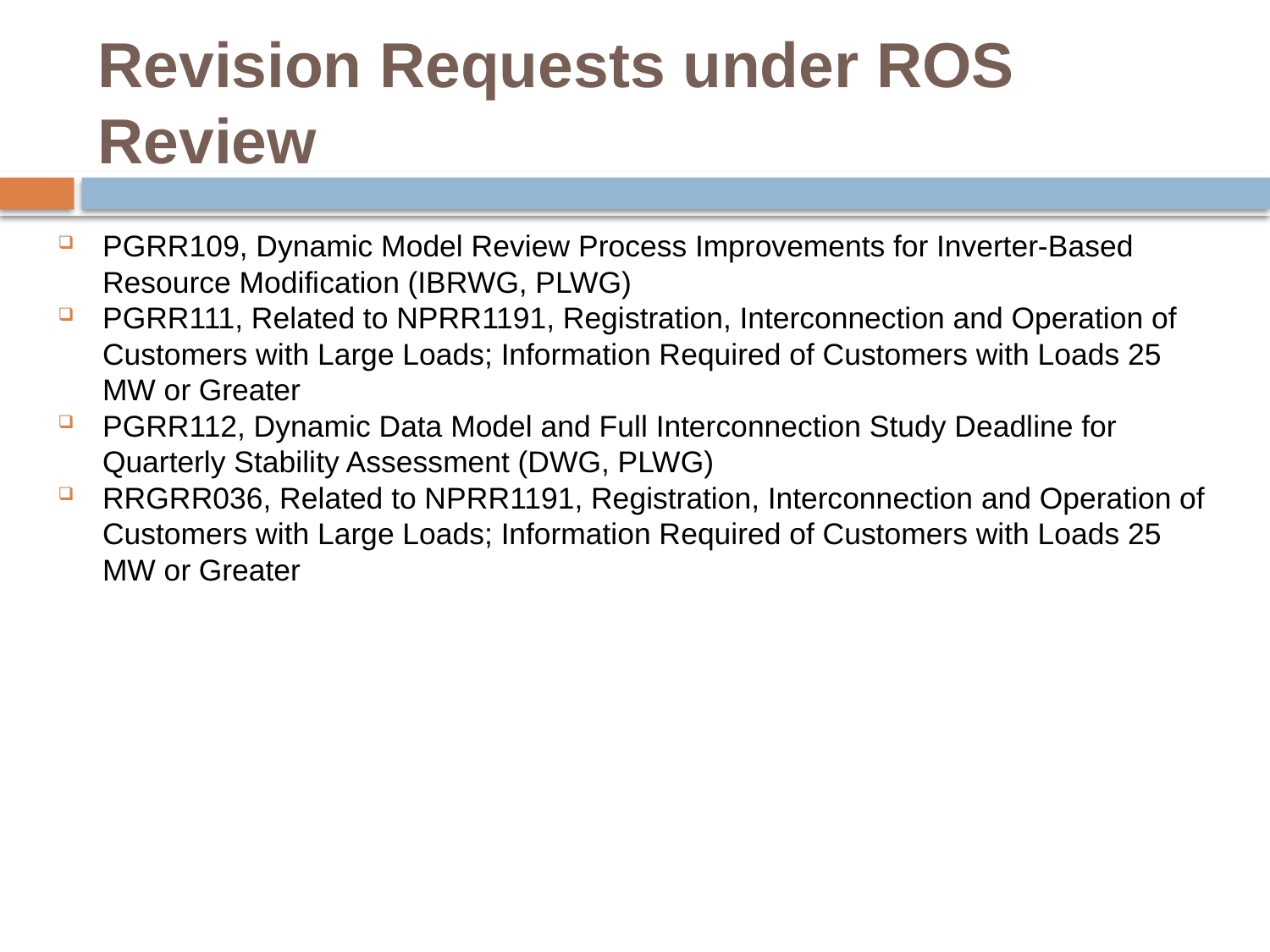

# Revision Requests under ROS Review
PGRR109, Dynamic Model Review Process Improvements for Inverter-Based Resource Modification (IBRWG, PLWG)
PGRR111, Related to NPRR1191, Registration, Interconnection and Operation of Customers with Large Loads; Information Required of Customers with Loads 25 MW or Greater
PGRR112, Dynamic Data Model and Full Interconnection Study Deadline for Quarterly Stability Assessment (DWG, PLWG)
RRGRR036, Related to NPRR1191, Registration, Interconnection and Operation of Customers with Large Loads; Information Required of Customers with Loads 25 MW or Greater